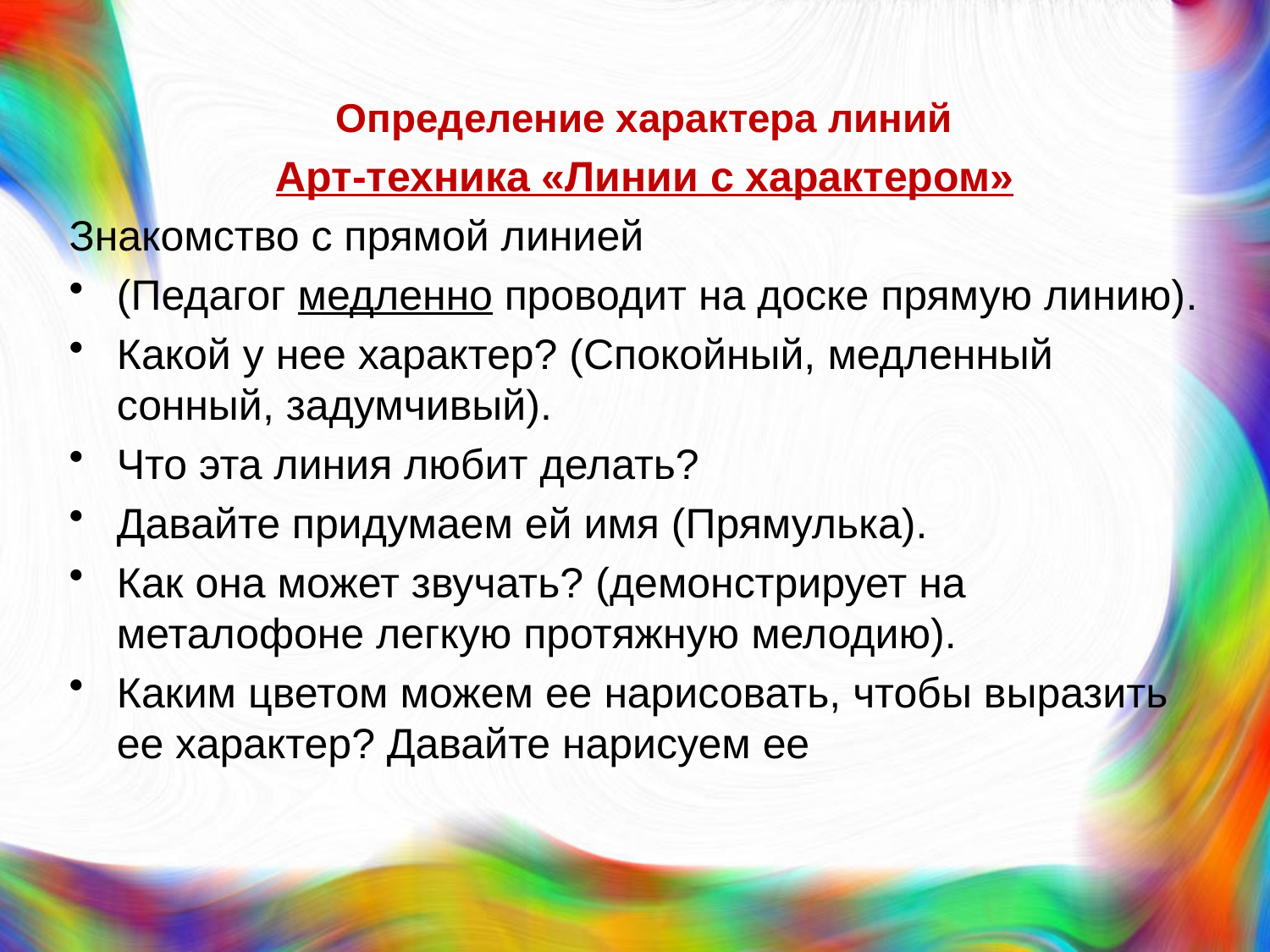

Определение характера линий
Арт-техника «Линии с характером»
Знакомство с прямой линией
(Педагог медленно проводит на доске прямую линию).
Какой у нее характер? (Спокойный, медленный сонный, задумчивый).
Что эта линия любит делать?
Давайте придумаем ей имя (Прямулька).
Как она может звучать? (демонстрирует на металофоне легкую протяжную мелодию).
Каким цветом можем ее нарисовать, чтобы выразить ее характер? Давайте нарисуем ее